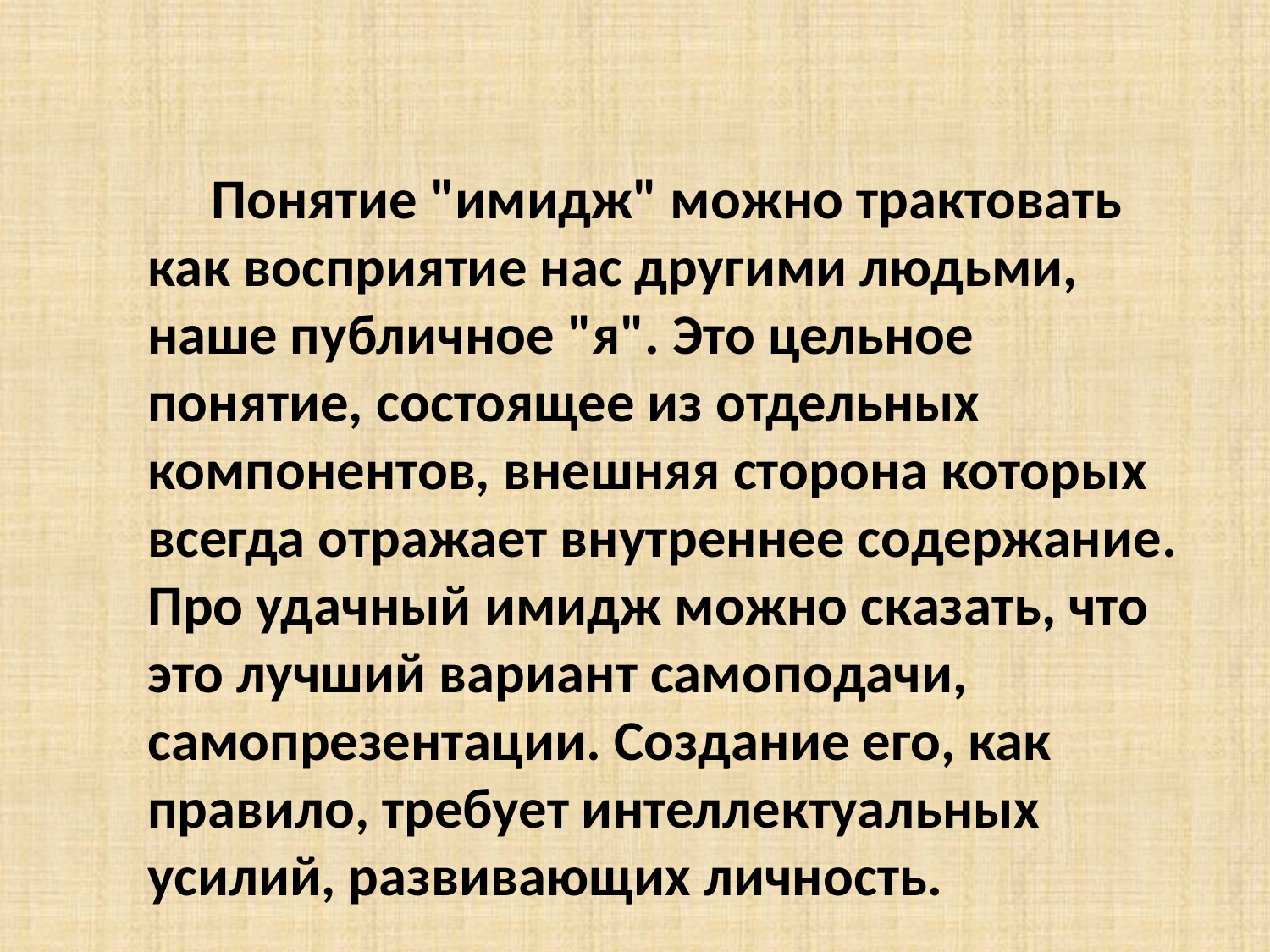

Понятие "имидж" можно трактовать как восприятие нас другими людьми, наше публичное "я". Это цельное понятие, состоящее из отдельных компонентов, внешняя сторона которых всегда отражает внутреннее содержание. Про удачный имидж можно сказать, что это лучший вариант самоподачи, самопрезентации. Создание его, как правило, требует интеллектуальных усилий, развивающих личность.